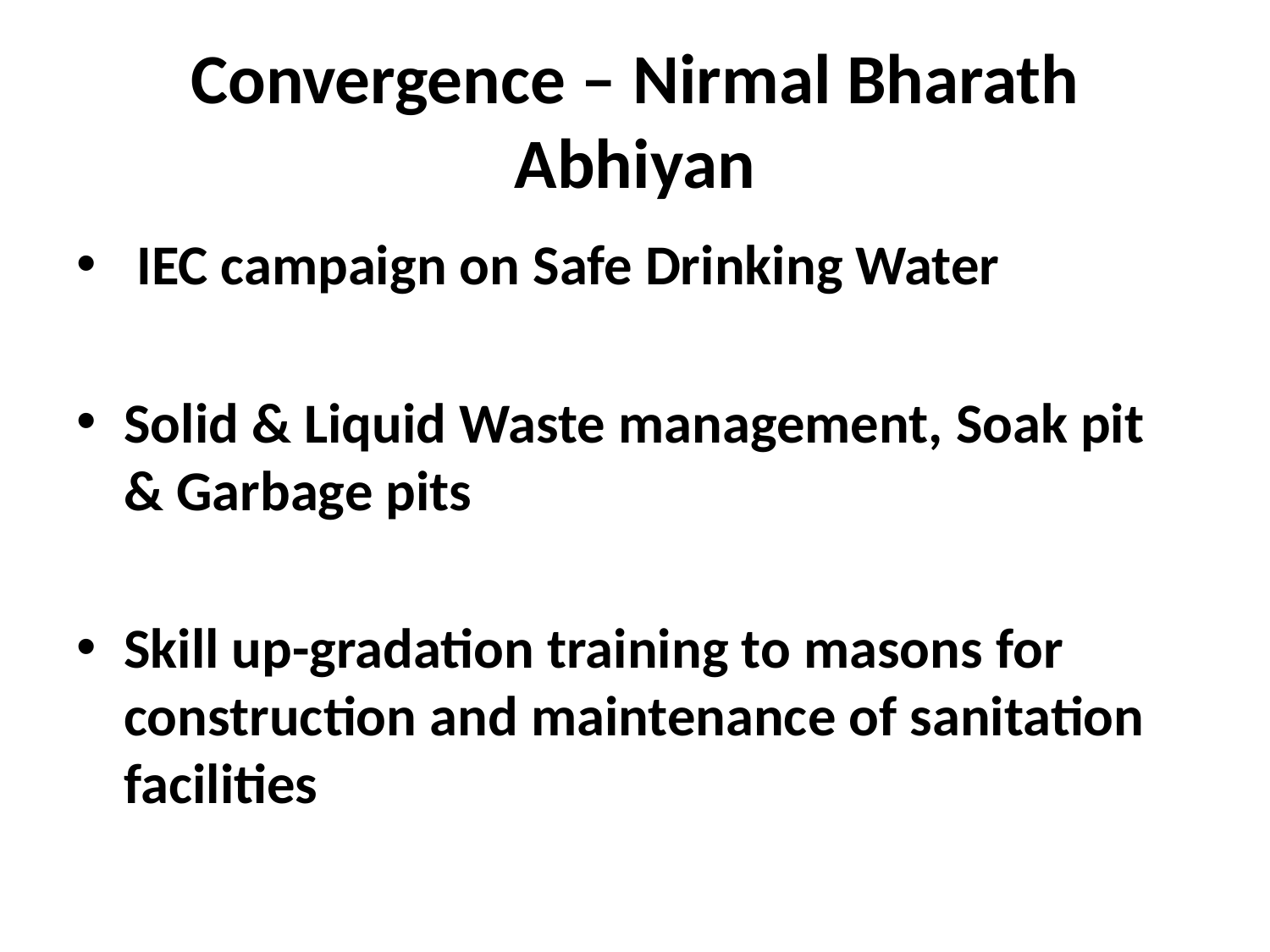

# Convergence – Nirmal Bharath Abhiyan
 IEC campaign on Safe Drinking Water

Solid & Liquid Waste management, Soak pit  & Garbage pits

Skill up-gradation training to masons for construction and maintenance of sanitation facilities